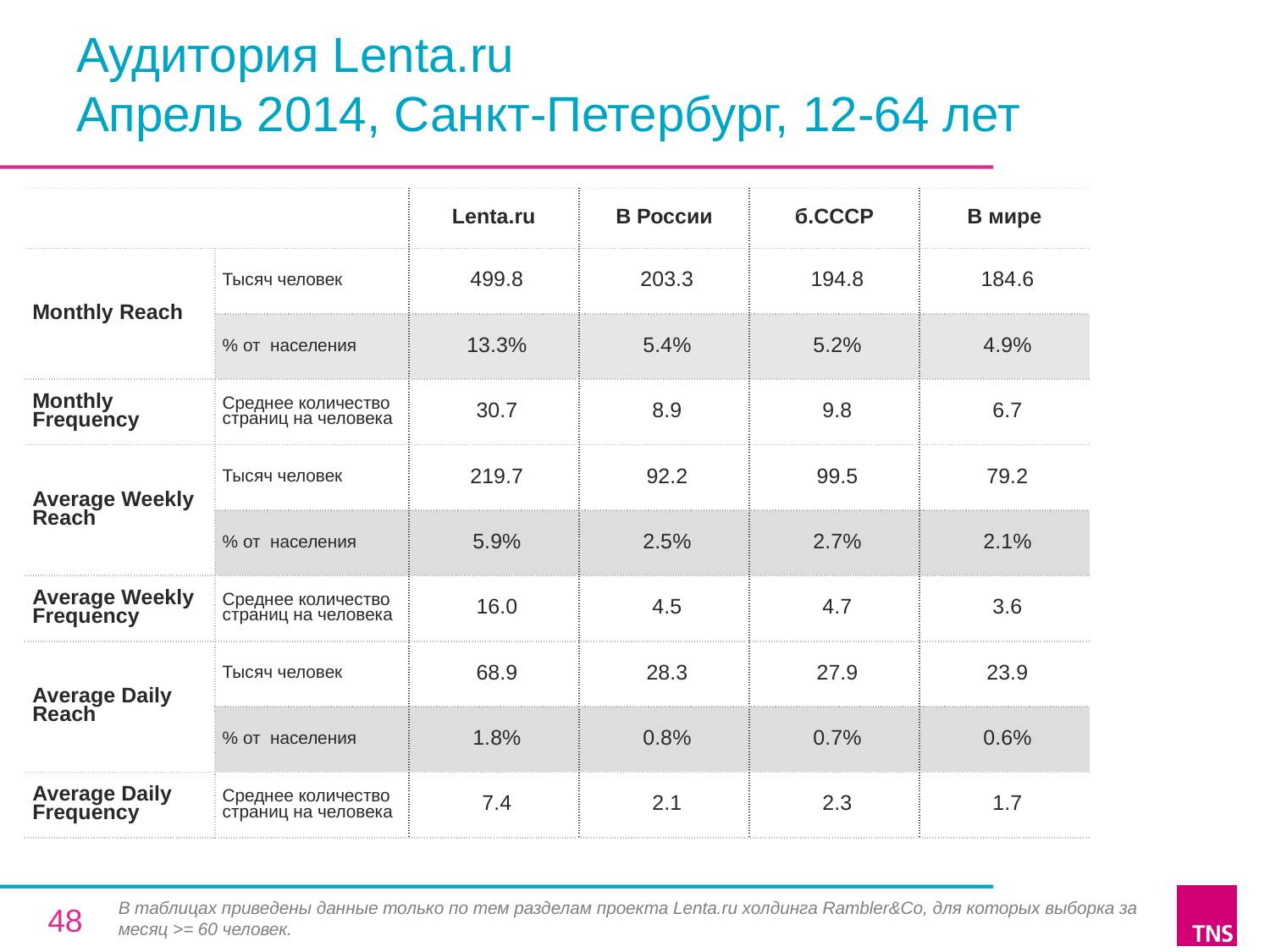

# Аудитория Lenta.ru Апрель 2014, Санкт-Петербург, 12-64 лет
|  |  | Lenta.ru | В России | б.СССР | В мире |
| --- | --- | --- | --- | --- | --- |
| Monthly Reach | Тысяч человек | 499.8 | 203.3 | 194.8 | 184.6 |
|  | % от населения | 13.3% | 5.4% | 5.2% | 4.9% |
| Monthly Frequency | Среднее количество страниц на человека | 30.7 | 8.9 | 9.8 | 6.7 |
| Average Weekly Reach | Тысяч человек | 219.7 | 92.2 | 99.5 | 79.2 |
|  | % от населения | 5.9% | 2.5% | 2.7% | 2.1% |
| Average Weekly Frequency | Среднее количество страниц на человека | 16.0 | 4.5 | 4.7 | 3.6 |
| Average Daily Reach | Тысяч человек | 68.9 | 28.3 | 27.9 | 23.9 |
|  | % от населения | 1.8% | 0.8% | 0.7% | 0.6% |
| Average Daily Frequency | Среднее количество страниц на человека | 7.4 | 2.1 | 2.3 | 1.7 |
В таблицах приведены данные только по тем разделам проекта Lenta.ru холдинга Rambler&Co, для которых выборка за месяц >= 60 человек.
48